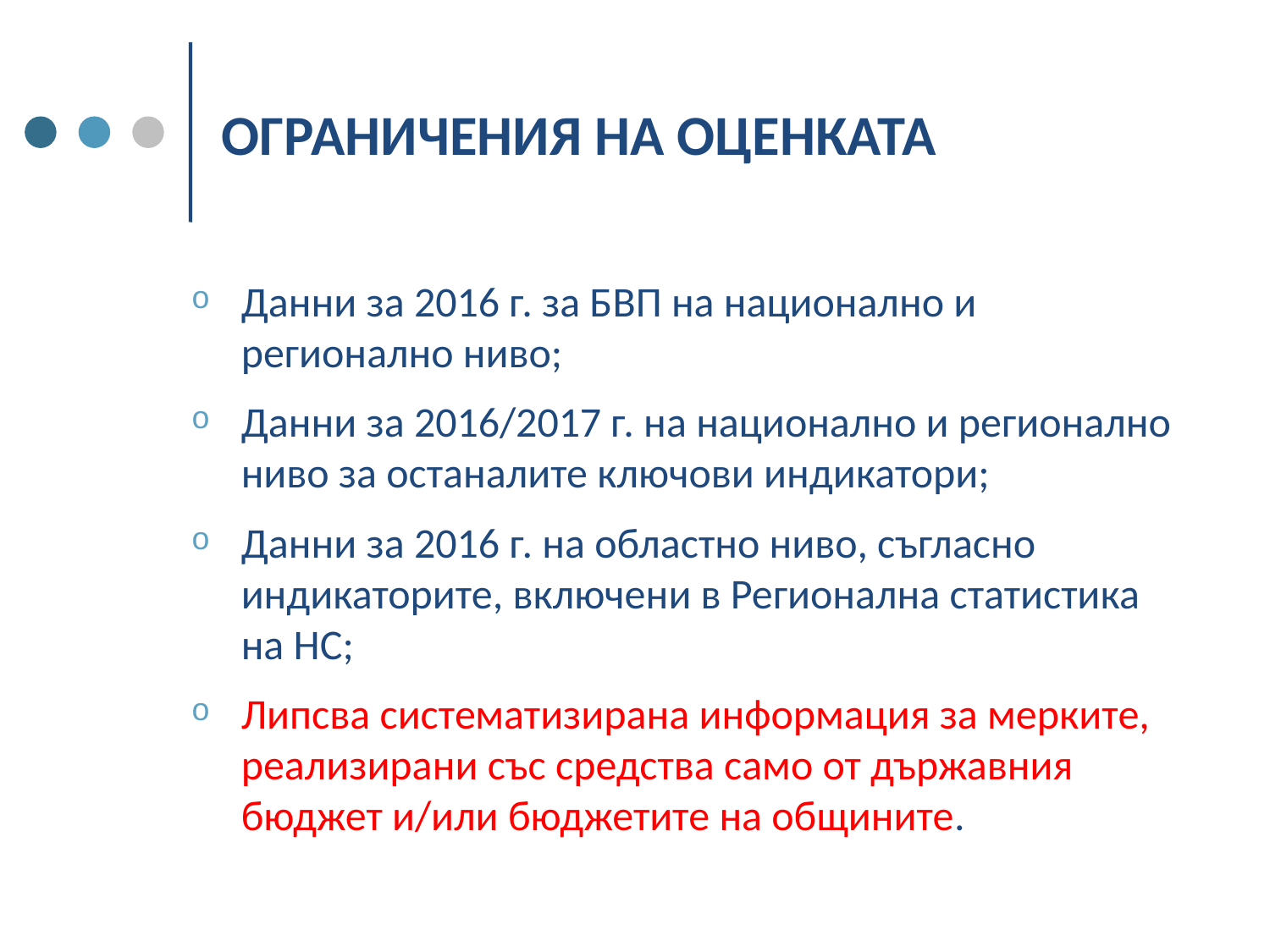

# ОГРАНИЧЕНИЯ НА ОЦЕНКАТА
Данни за 2016 г. за БВП на национално и регионално ниво;
Данни за 2016/2017 г. на национално и регионално ниво за останалите ключови индикатори;
Данни за 2016 г. на областно ниво, съгласно индикаторите, включени в Регионална статистика на НС;
Липсва систематизирана информация за мерките, реализирани със средства само от държавния бюджет и/или бюджетите на общините.